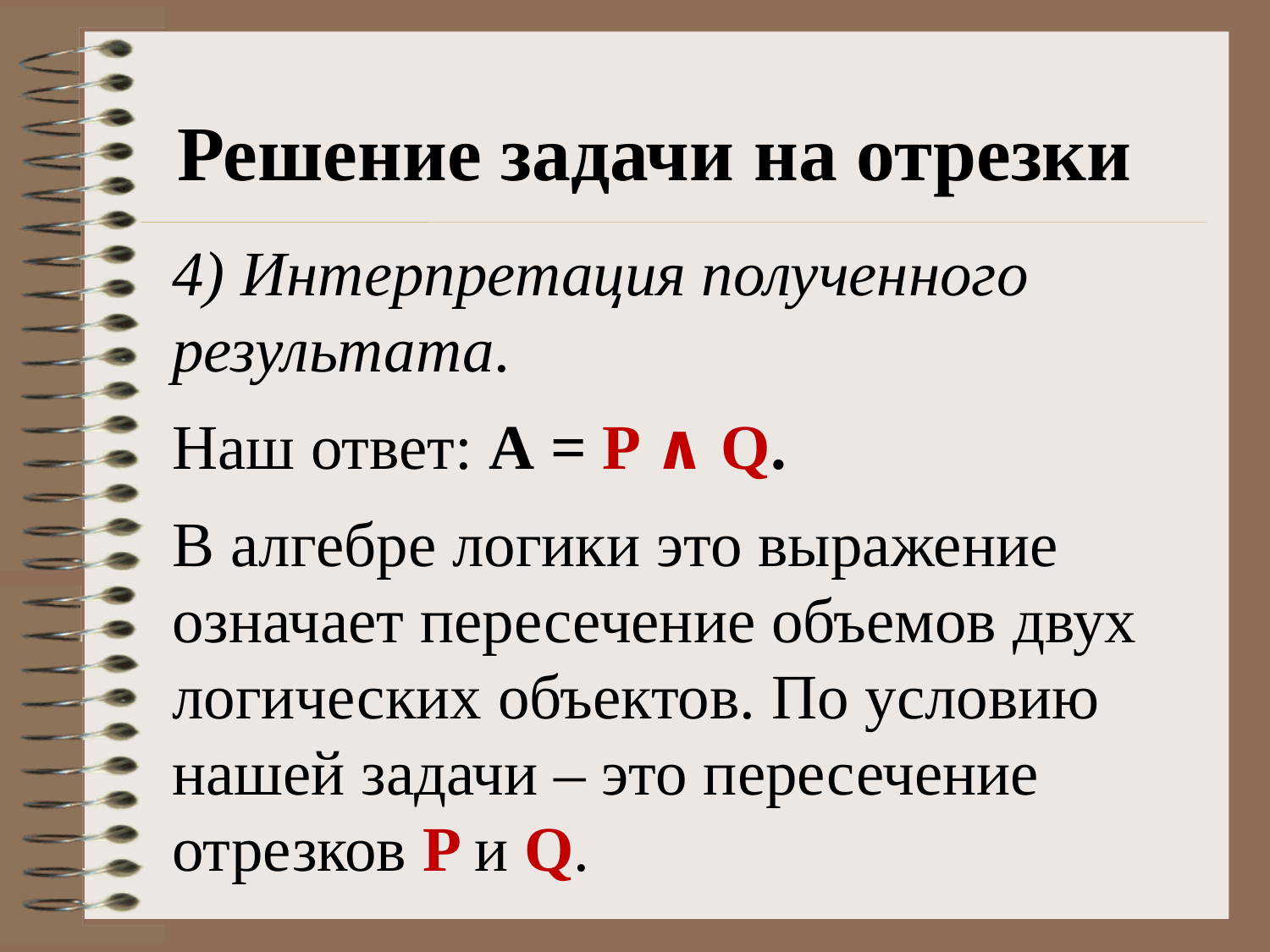

Решение задачи на отрезки
4) Интерпретация полученного результата.
Наш ответ: А = P ∧ Q.
В алгебре логики это выражение означает пересечение объемов двух логических объектов. По условию нашей задачи – это пересечение отрезков P и Q.